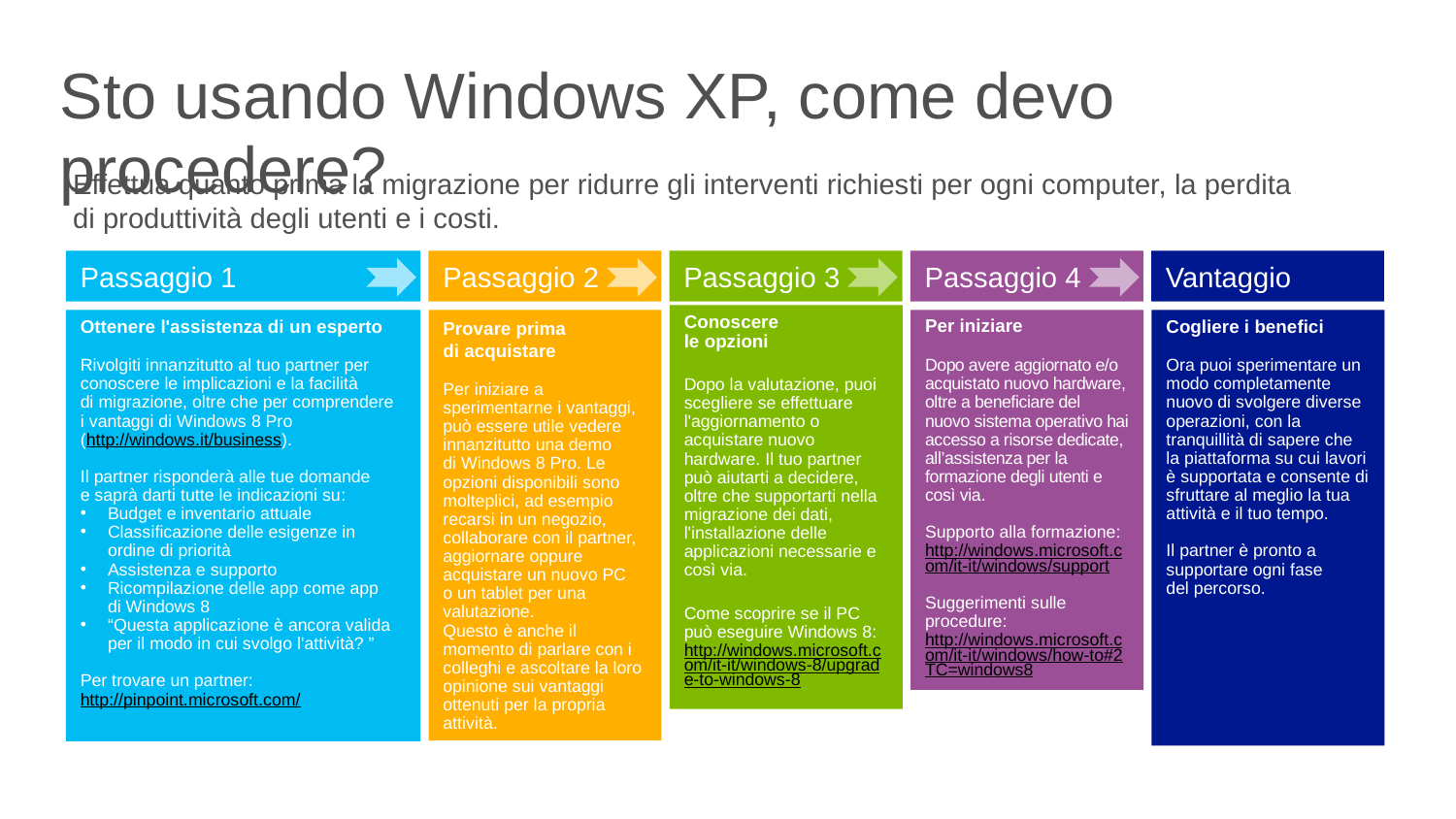

Sto usando Windows XP, come devo procedere?

Effettua quanto prima la migrazione per ridurre gli interventi richiesti per ogni computer, la perdita
di produttività degli utenti e i costi.
Passaggio 1
Passaggio 2
Passaggio 3
Passaggio 4
Vantaggio

Conoscere
le opzioni
Dopo la valutazione, puoi scegliere se effettuare l'aggiornamento o acquistare nuovo hardware. Il tuo partner può aiutarti a decidere, oltre che supportarti nella migrazione dei dati, l'installazione delle applicazioni necessarie e così via.
Come scoprire se il PC può eseguire Windows 8: http://windows.microsoft.com/it-it/windows-8/upgrade-to-windows-8

Ottenere l'assistenza di un esperto
Rivolgiti innanzitutto al tuo partner per conoscere le implicazioni e la facilità
di migrazione, oltre che per comprendere
i vantaggi di Windows 8 Pro
(http://windows.it/business).

Il partner risponderà alle tue domande
e saprà darti tutte le indicazioni su:
Budget e inventario attuale
Classificazione delle esigenze in ordine di priorità
Assistenza e supporto
Ricompilazione delle app come app
di Windows 8
“Questa applicazione è ancora valida per il modo in cui svolgo l'attività? ”

Per trovare un partner:  http://pinpoint.microsoft.com/

Per iniziare
Dopo avere aggiornato e/o acquistato nuovo hardware, oltre a beneficiare del nuovo sistema operativo hai accesso a risorse dedicate, all’assistenza per la formazione degli utenti e così via.

Supporto alla formazione:  http://windows.microsoft.com/it-it/windows/support

Suggerimenti sulle procedure: http://windows.microsoft.com/it-it/windows/how-to#2TC=windows8

Cogliere i benefici
Ora puoi sperimentare un modo completamente nuovo di svolgere diverse operazioni, con la tranquillità di sapere che la piattaforma su cui lavori è supportata e consente di sfruttare al meglio la tua attività e il tuo tempo.

Il partner è pronto a supportare ogni fase
del percorso.

Provare prima
di acquistare
Per iniziare a sperimentarne i vantaggi, può essere utile vedere innanzitutto una demo
di Windows 8 Pro. Le opzioni disponibili sono molteplici, ad esempio recarsi in un negozio, collaborare con il partner, aggiornare oppure acquistare un nuovo PC
o un tablet per una valutazione.
Questo è anche il momento di parlare con i colleghi e ascoltare la loro opinione sui vantaggi ottenuti per la propria attività.